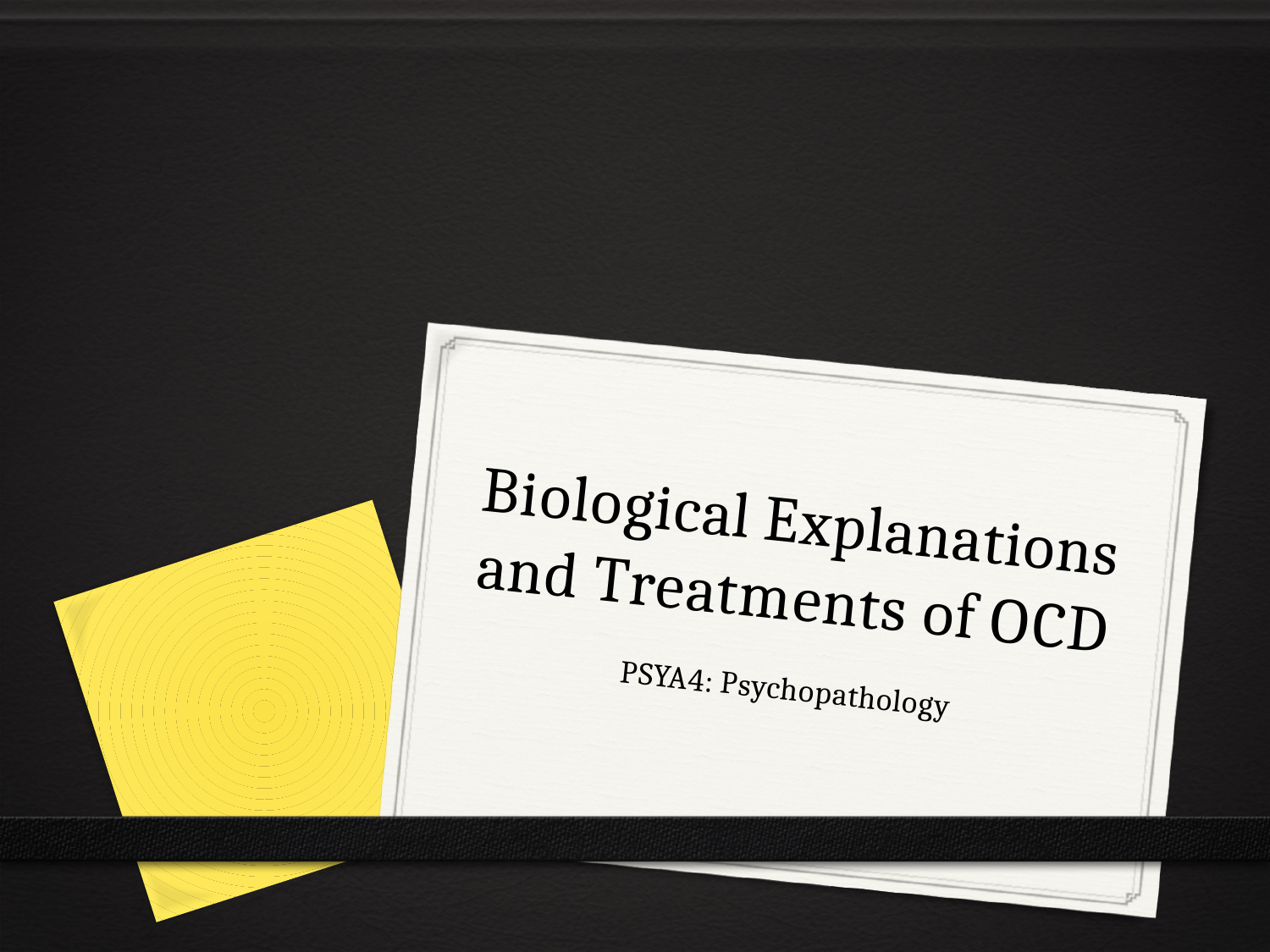

# Biological Explanations and Treatments of OCD
PSYA4: Psychopathology